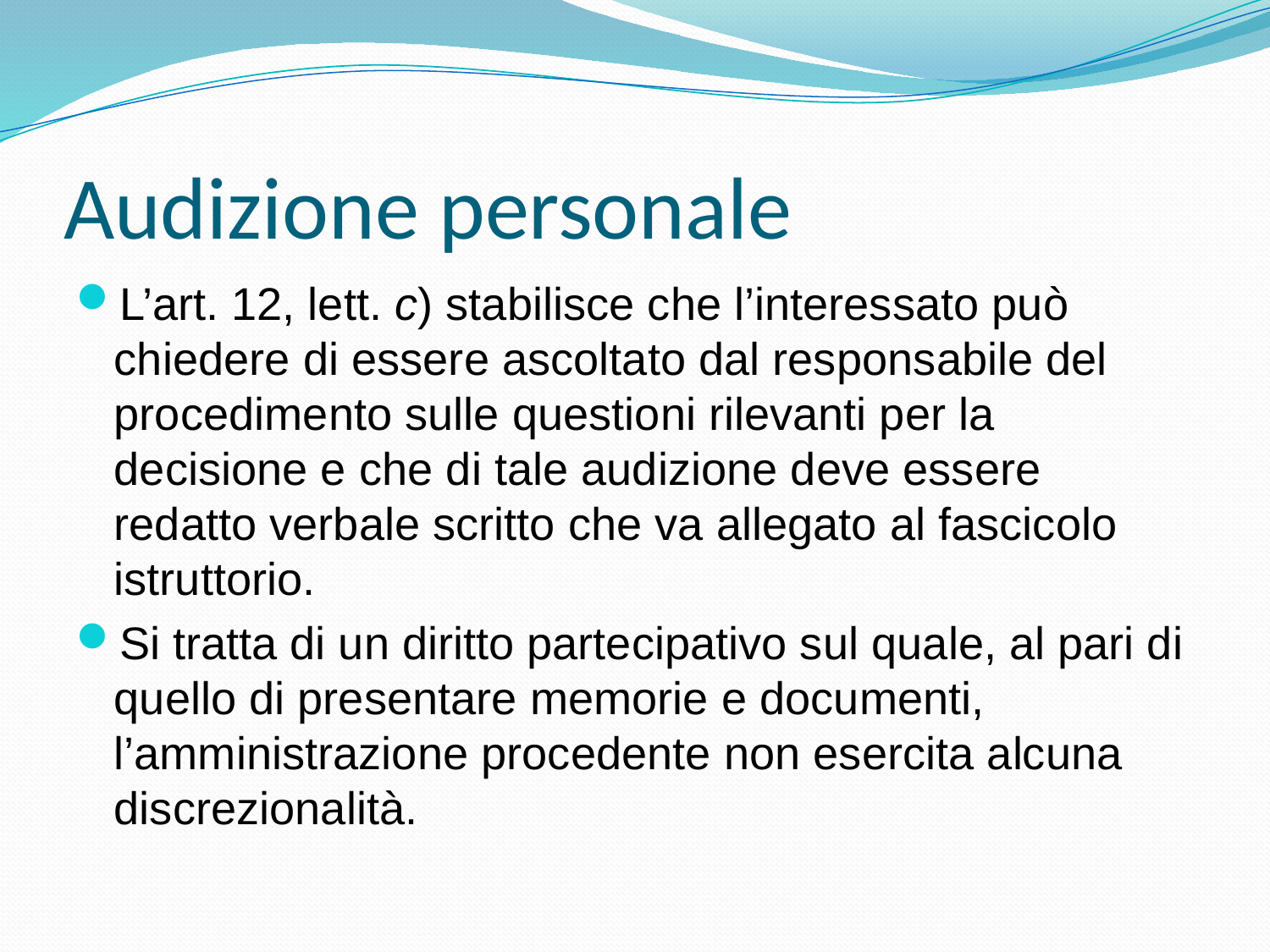

# Audizione personale
L’art. 12, lett. c) stabilisce che l’interessato può chiedere di essere ascoltato dal responsabile del procedimento sulle questioni rilevanti per la decisione e che di tale audizione deve essere redatto verbale scritto che va allegato al fascicolo istruttorio.
Si tratta di un diritto partecipativo sul quale, al pari di quello di presentare memorie e documenti, l’amministrazione procedente non esercita alcuna discrezionalità.